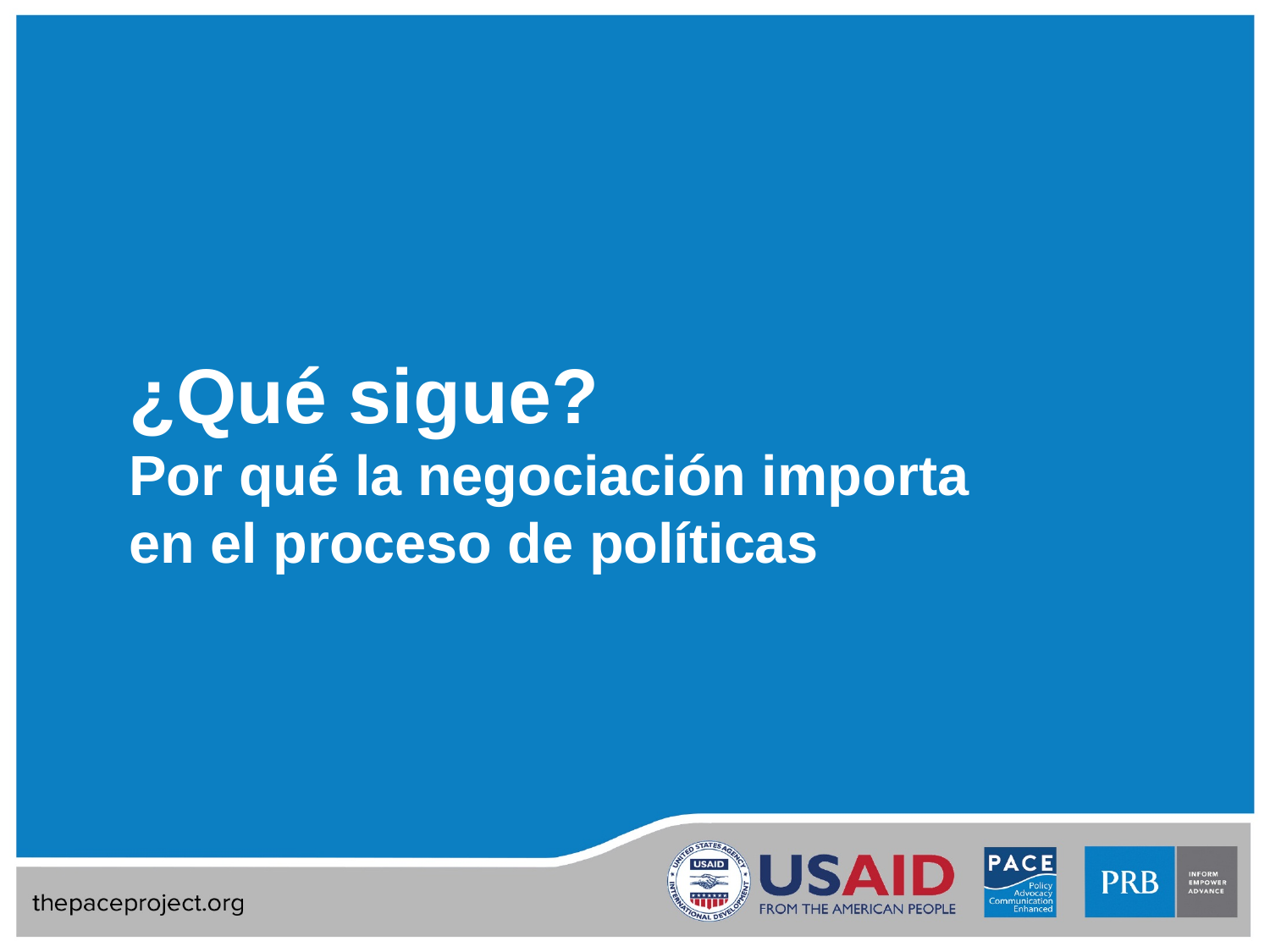

# ¿Qué sigue? Por qué la negociación importa en el proceso de políticas